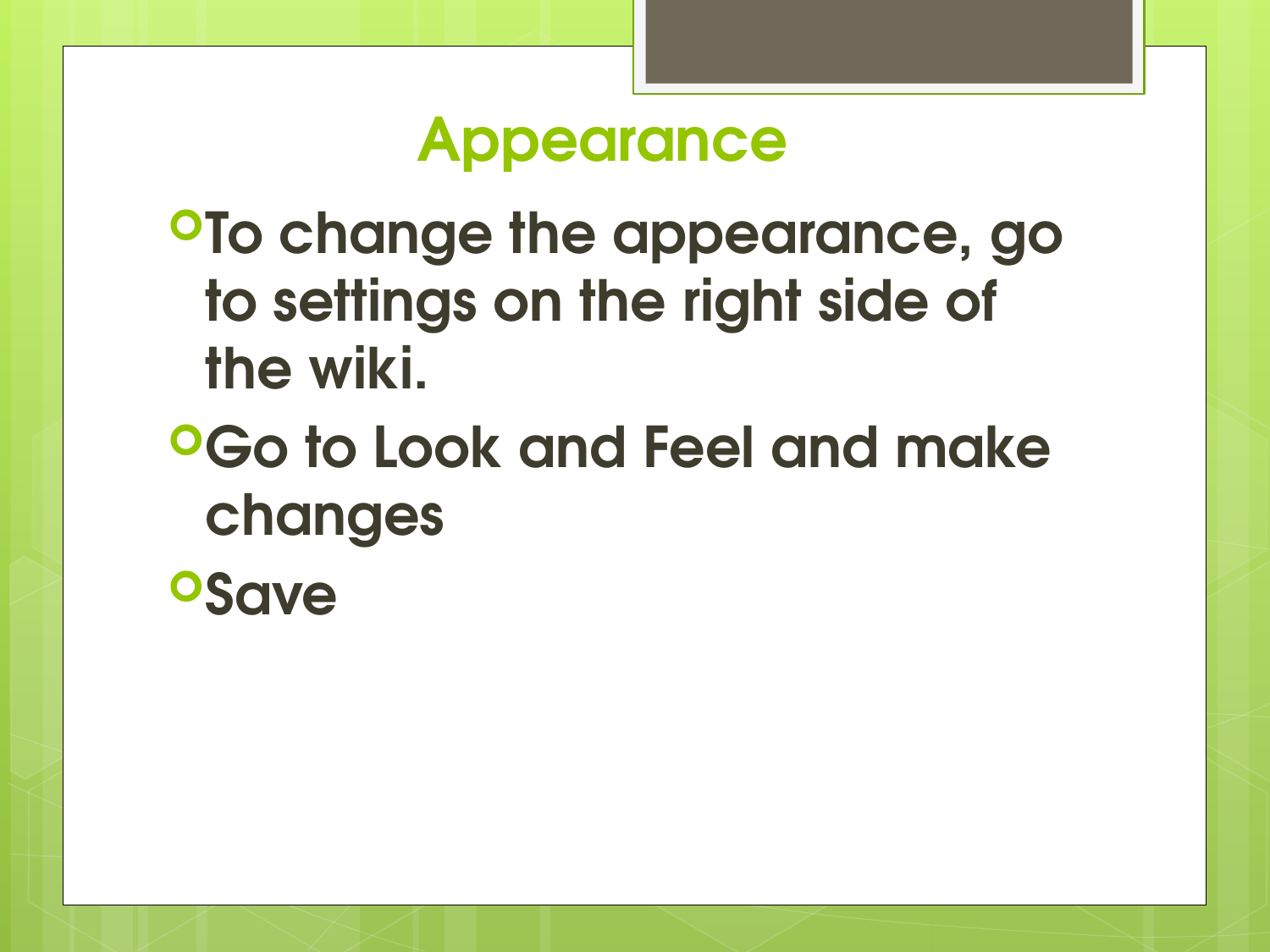

# Appearance
To change the appearance, go to settings on the right side of the wiki.
Go to Look and Feel and make changes
Save